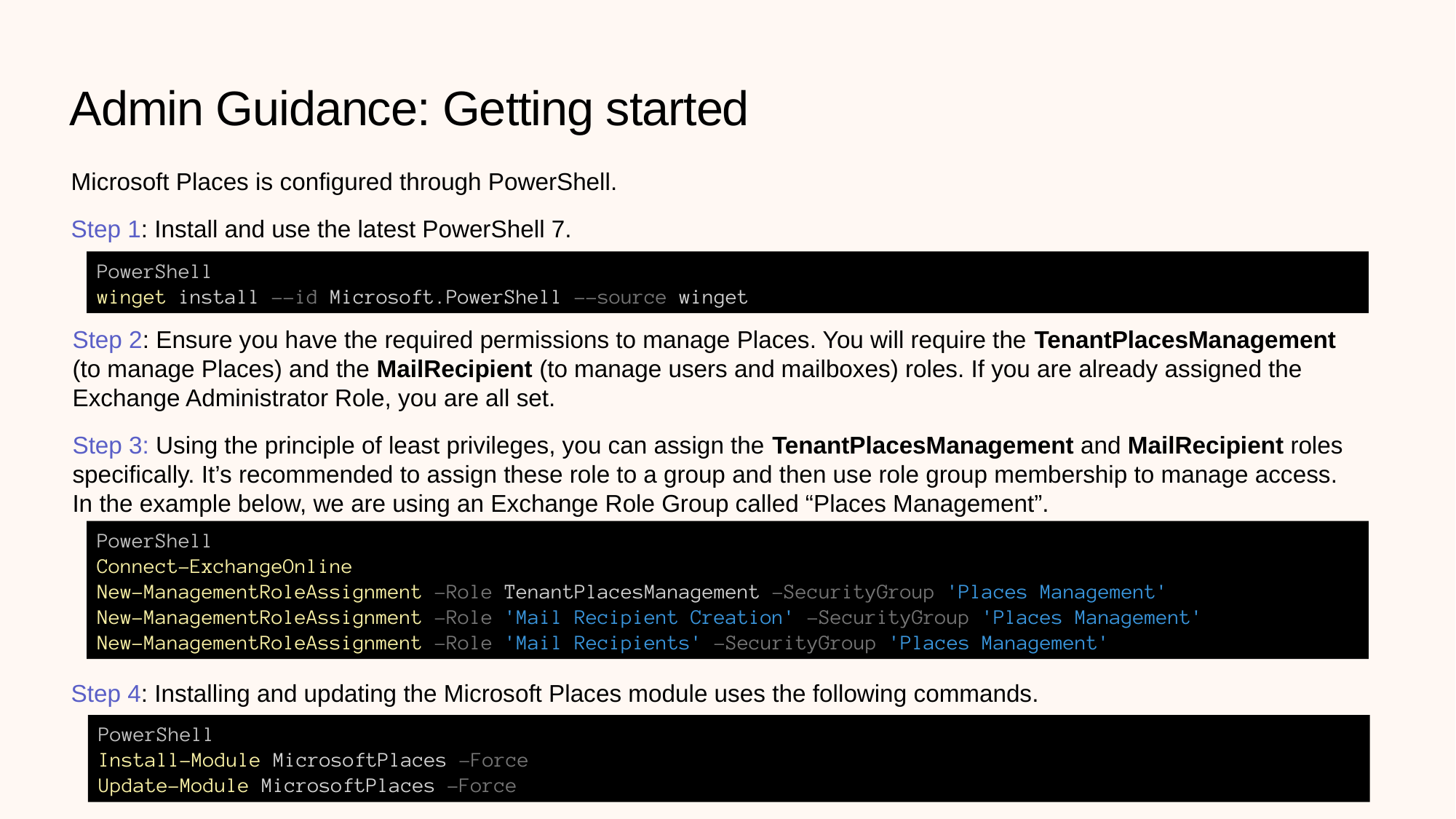

Admin Guidance: Getting started
Microsoft Places is configured through PowerShell.
Step 1: Install and use the latest PowerShell 7.

PowerShell
winget install --id Microsoft.PowerShell --source winget
Step 2: Ensure you have the required permissions to manage Places. You will require the TenantPlacesManagement (to manage Places) and the MailRecipient (to manage users and mailboxes) roles. If you are already assigned the Exchange Administrator Role, you are all set.
Step 3: Using the principle of least privileges, you can assign the TenantPlacesManagement and MailRecipient roles specifically. It’s recommended to assign these role to a group and then use role group membership to manage access. In the example below, we are using an Exchange Role Group called “Places Management”.
PowerShell
Connect-ExchangeOnline
New-ManagementRoleAssignment –Role TenantPlacesManagement –SecurityGroup 'Places Management'
New-ManagementRoleAssignment –Role 'Mail Recipient Creation' –SecurityGroup 'Places Management'
New-ManagementRoleAssignment –Role 'Mail Recipients' –SecurityGroup 'Places Management'
Step 4: Installing and updating the Microsoft Places module uses the following commands.
PowerShell
Install-Module MicrosoftPlaces –Force
Update-Module MicrosoftPlaces -Force